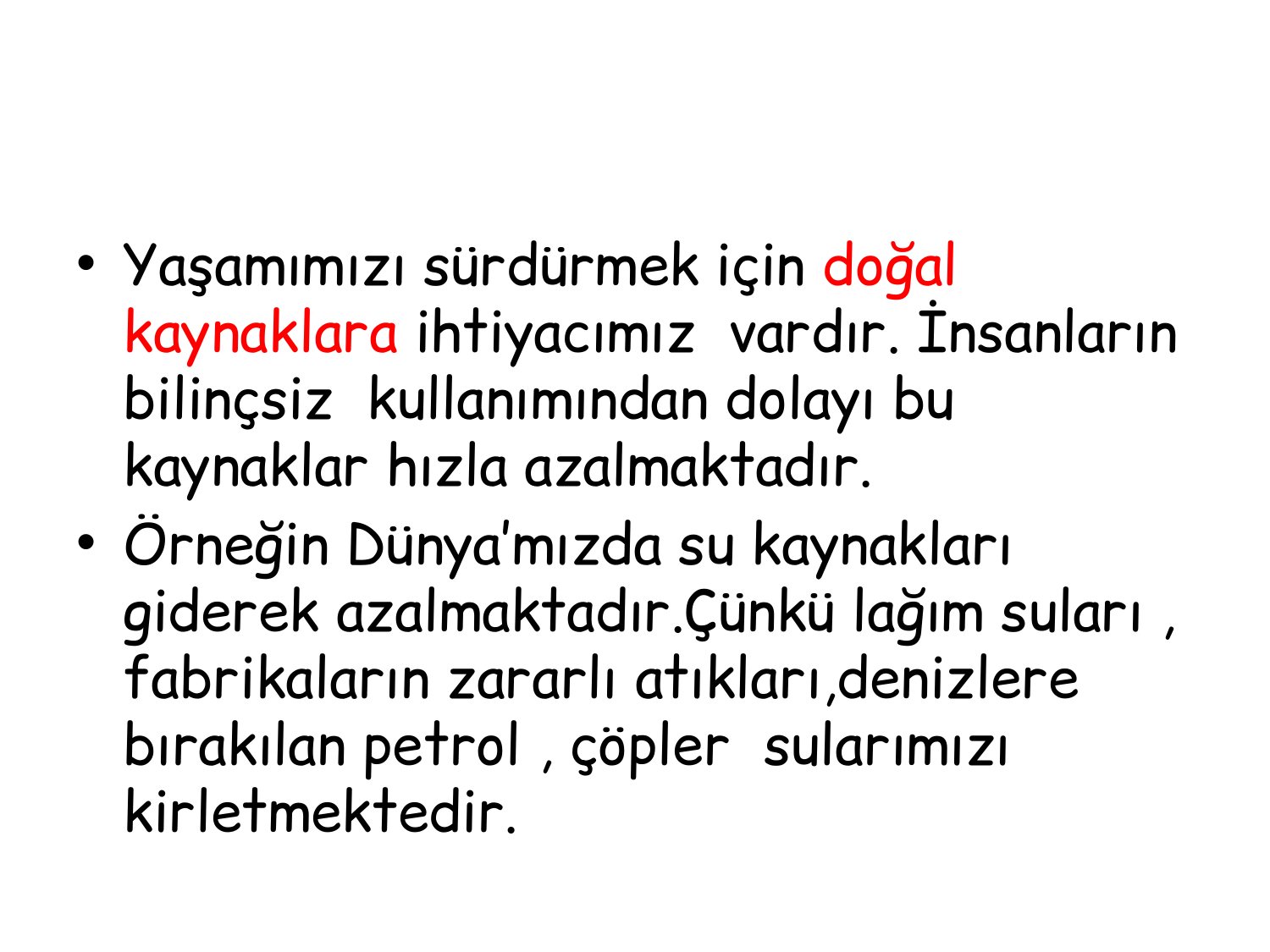

#
Yaşamımızı sürdürmek için doğal kaynaklara ihtiyacımız  vardır. İnsanların bilinçsiz  kullanımından dolayı bu kaynaklar hızla azalmaktadır.
Örneğin Dünya’mızda su kaynakları giderek azalmaktadır.Çünkü lağım suları , fabrikaların zararlı atıkları,denizlere bırakılan petrol , çöpler  sularımızı kirletmektedir.